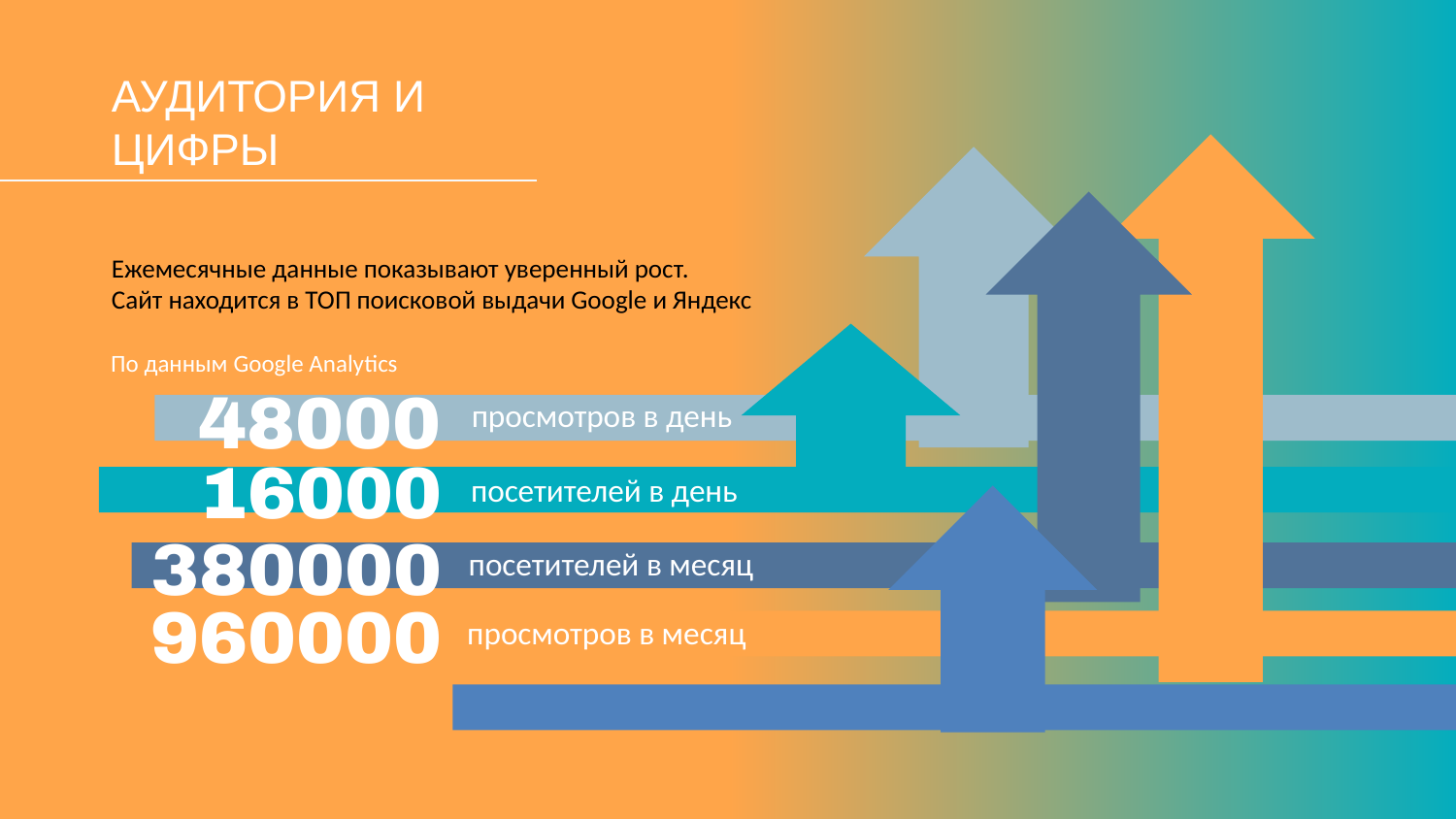

АУДИТОРИЯ И ЦИФРЫ

Ежемесячные данные показывают уверенный рост.
Сайт находится в ТОП поисковой выдачи Google и Яндекс

По данным Google Analytics
48000
просмотров в день

16000
посетителей в день

380000
посетителей в месяц

960000
просмотров в месяц